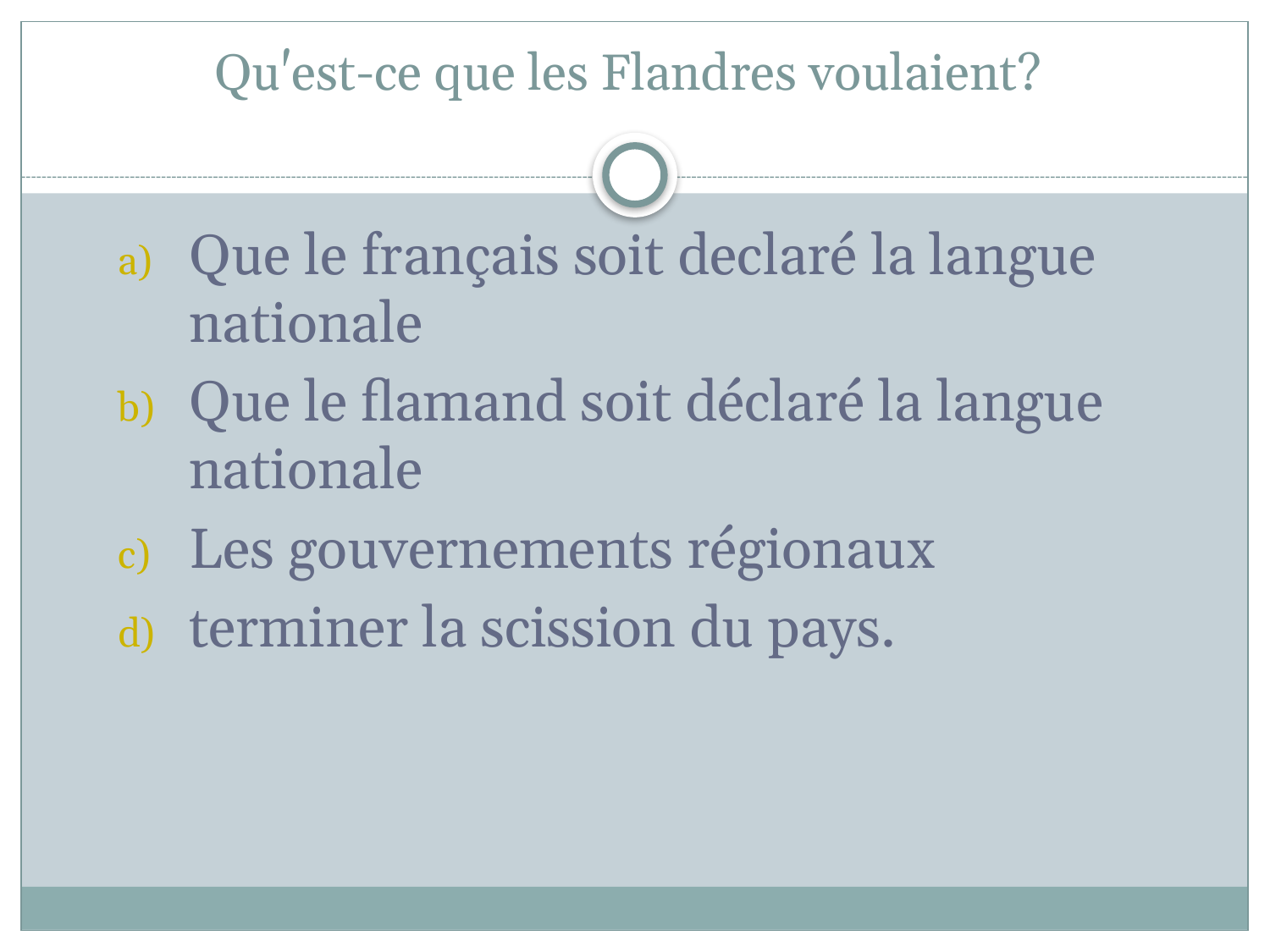

# Qu'est-ce que les Flandres voulaient?
Que le français soit declaré la langue nationale
Que le flamand soit déclaré la langue nationale
Les gouvernements régionaux
terminer la scission du pays.